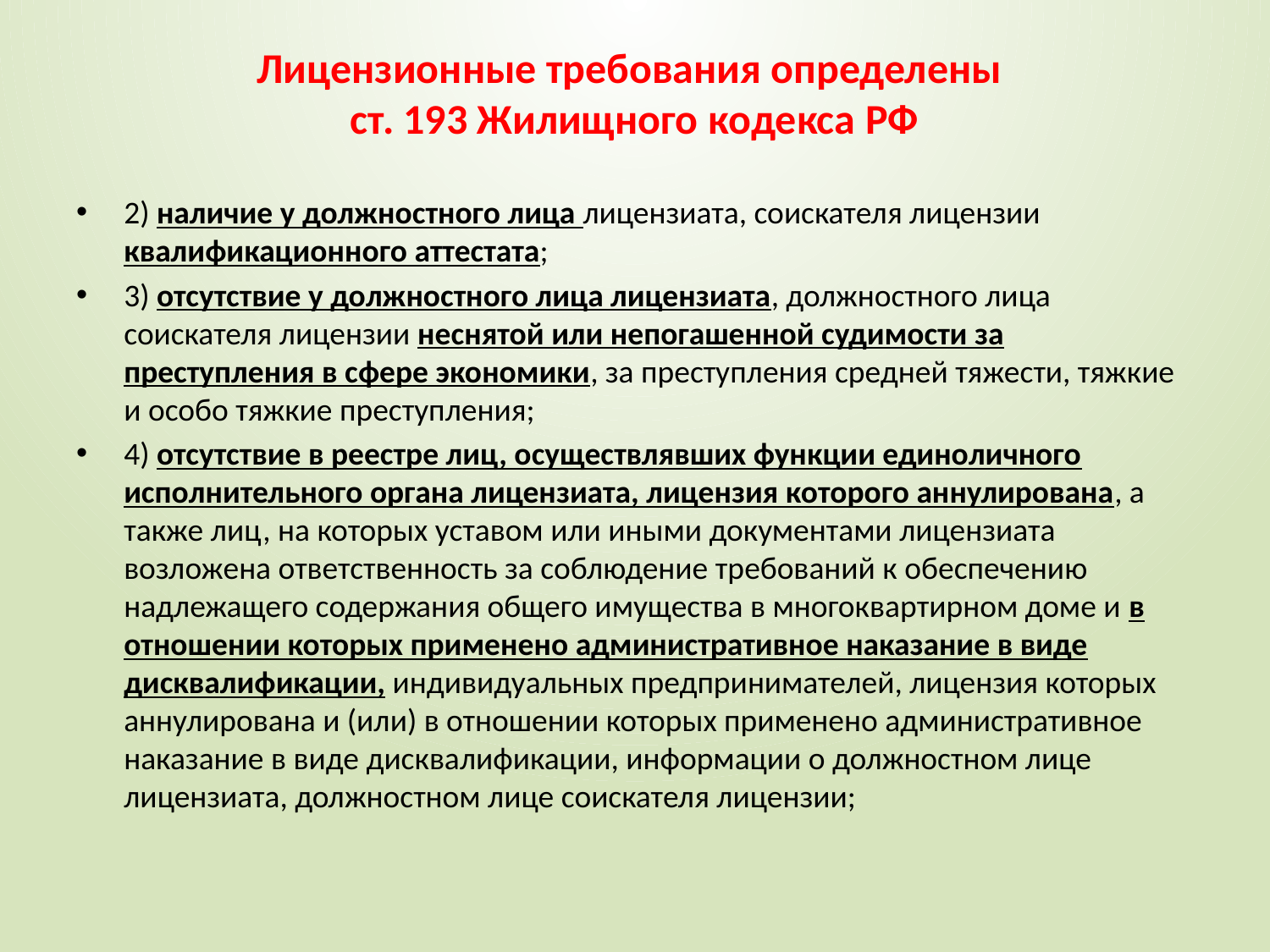

# Лицензионные требования определены ст. 193 Жилищного кодекса РФ
2) наличие у должностного лица лицензиата, соискателя лицензии квалификационного аттестата;
3) отсутствие у должностного лица лицензиата, должностного лица соискателя лицензии неснятой или непогашенной судимости за преступления в сфере экономики, за преступления средней тяжести, тяжкие и особо тяжкие преступления;
4) отсутствие в реестре лиц, осуществлявших функции единоличного исполнительного органа лицензиата, лицензия которого аннулирована, а также лиц, на которых уставом или иными документами лицензиата возложена ответственность за соблюдение требований к обеспечению надлежащего содержания общего имущества в многоквартирном доме и в отношении которых применено административное наказание в виде дисквалификации, индивидуальных предпринимателей, лицензия которых аннулирована и (или) в отношении которых применено административное наказание в виде дисквалификации, информации о должностном лице лицензиата, должностном лице соискателя лицензии;